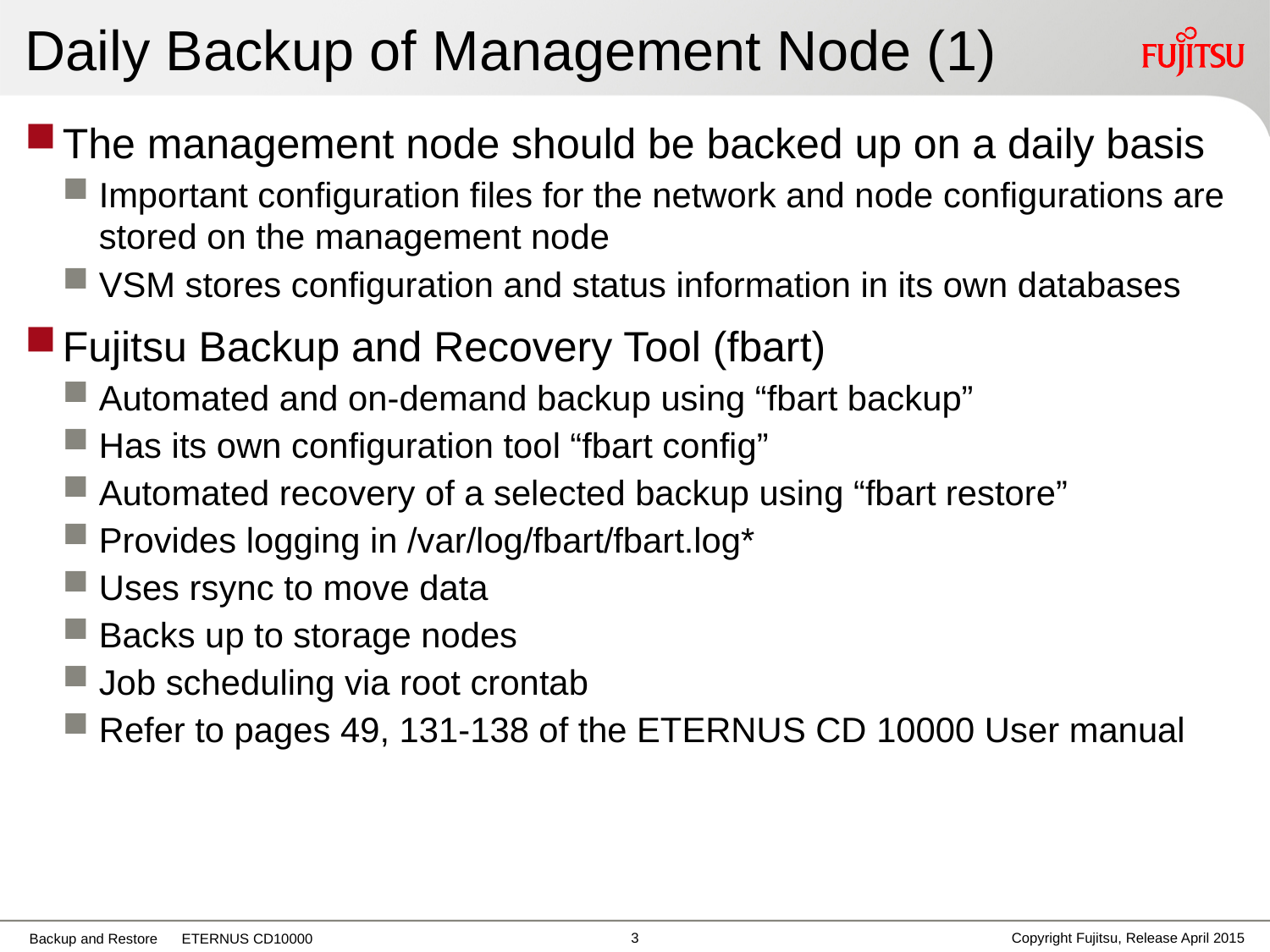

# Daily Backup of Management Node (1)
The management node should be backed up on a daily basis
Important configuration files for the network and node configurations are stored on the management node
VSM stores configuration and status information in its own databases
Fujitsu Backup and Recovery Tool (fbart)
Automated and on-demand backup using “fbart backup”
Has its own configuration tool “fbart config”
Automated recovery of a selected backup using “fbart restore”
Provides logging in /var/log/fbart/fbart.log*
Uses rsync to move data
Backs up to storage nodes
Job scheduling via root crontab
Refer to pages 49, 131-138 of the ETERNUS CD 10000 User manual

3
Copyright Fujitsu, Release April 2015
Backup and Restore      ETERNUS CD10000